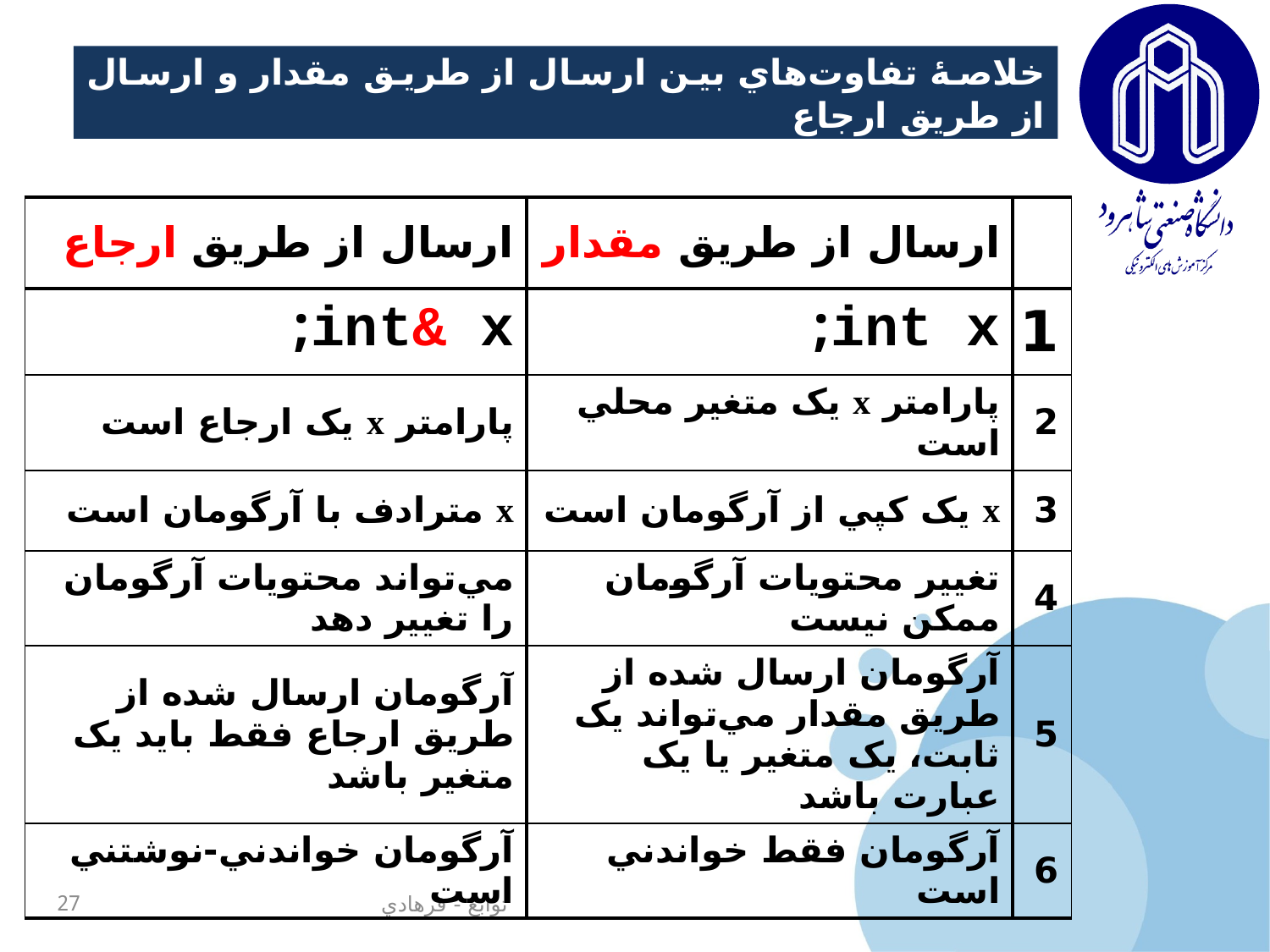

# خلاصۀ تفاوت‌هاي بين ارسال از طريق مقدار و ارسال از طريق ارجاع
| ارسال از طريق ارجاع | ارسال از طريق مقدار |  |
| --- | --- | --- |
| int& x; | int x; | 1 |
| پارامتر x يک ارجاع است | پارامتر x يک متغير محلي است | 2 |
| x مترادف با آرگومان است | x يک کپي از آرگومان است | 3 |
| مي‌تواند محتويات آرگومان را تغيير دهد | تغيير محتويات آرگومان ممکن نيست | 4 |
| آرگومان ارسال شده از طريق ارجاع فقط بايد يک متغير باشد | آرگومان ارسال شده از طريق مقدار مي‌تواند يک ثابت، يک متغير يا يک عبارت باشد | 5 |
| آرگومان خواندني-نوشتني است | آرگومان فقط خواندني است | 6 |
27
توابع - فرهادي